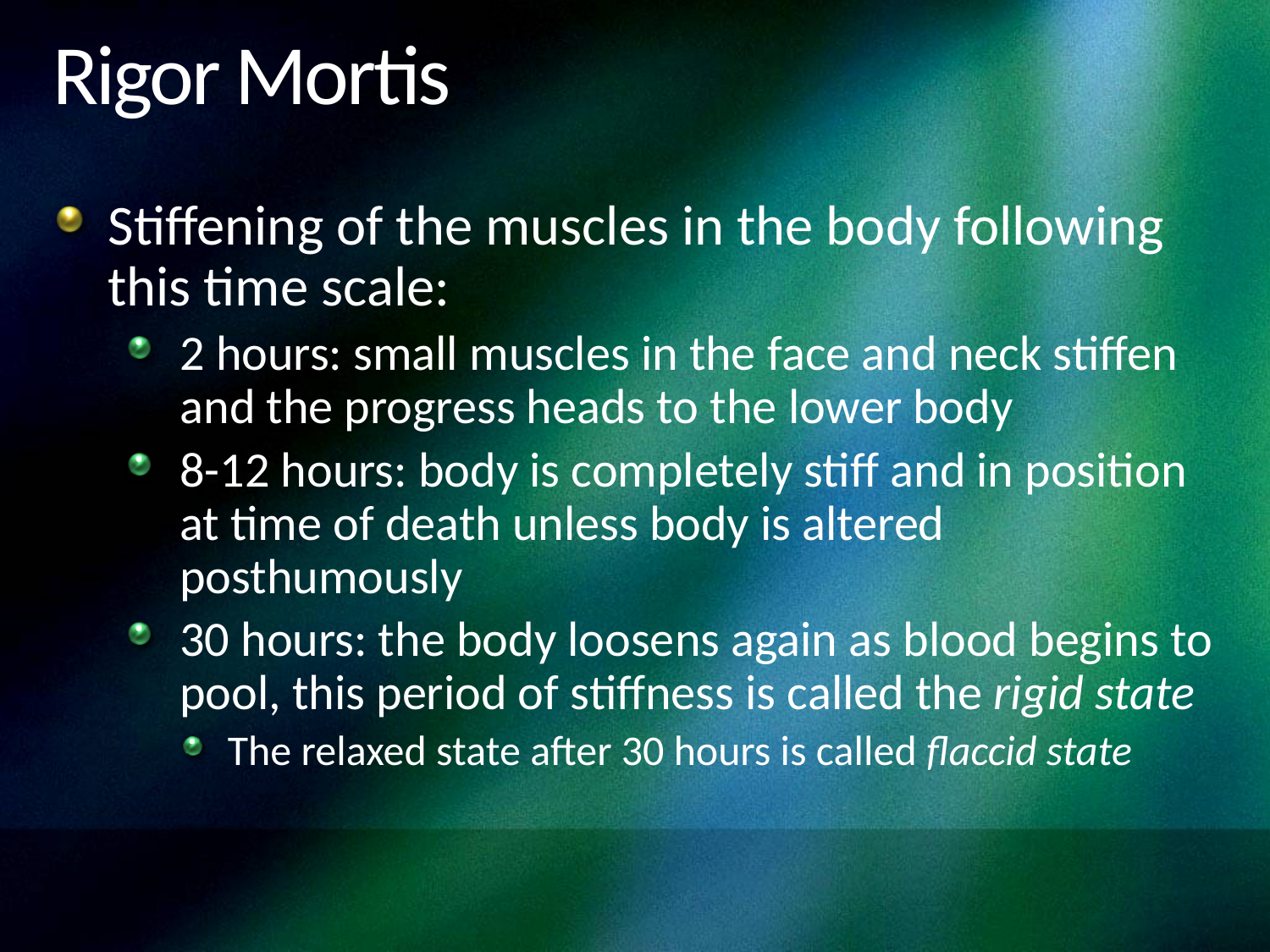

# Rigor Mortis
Stiffening of the muscles in the body following this time scale:
2 hours: small muscles in the face and neck stiffen and the progress heads to the lower body
8-12 hours: body is completely stiff and in position at time of death unless body is altered posthumously
30 hours: the body loosens again as blood begins to pool, this period of stiffness is called the rigid state
The relaxed state after 30 hours is called flaccid state